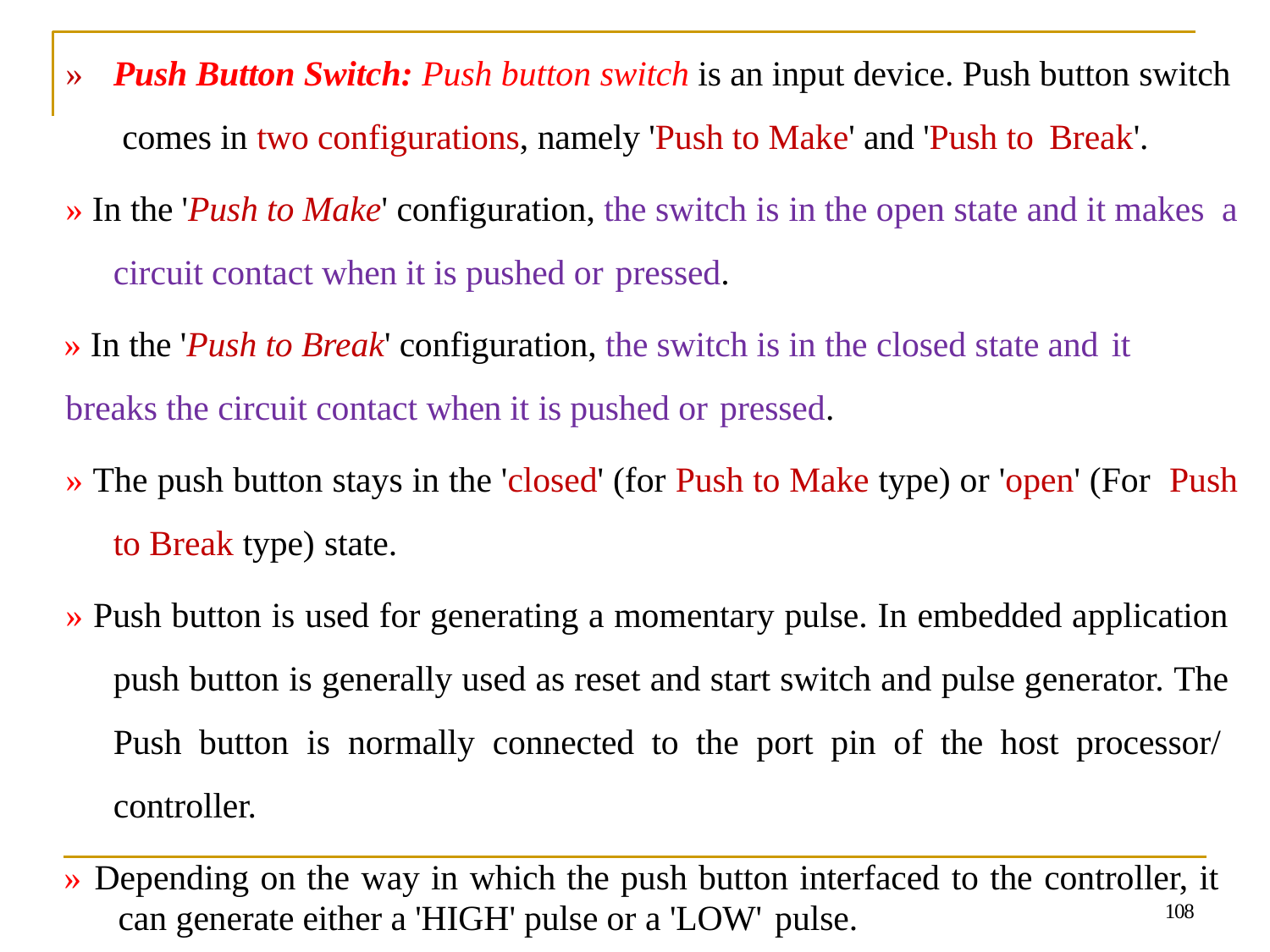

# »	Push Button Switch: Push button switch is an input device. Push button switch  comes in two configurations, namely 'Push to Make' and 'Push to Break'.
» In the 'Push to Make' configuration, the switch is in the open state and it makes  a circuit contact when it is pushed or pressed.
» In the 'Push to Break' configuration, the switch is in the closed state and it
breaks the circuit contact when it is pushed or pressed.
» The push button stays in the 'closed' (for Push to Make type) or 'open' (For  Push to Break type) state.
» Push button is used for generating a momentary pulse. In embedded application  push button is generally used as reset and start switch and pulse generator. The  Push button is normally connected to the port pin of the host processor/  controller.
» Depending on the way in which the push button interfaced to the controller, it

can generate either a 'HIGH' pulse or a 'LOW' pulse.
108